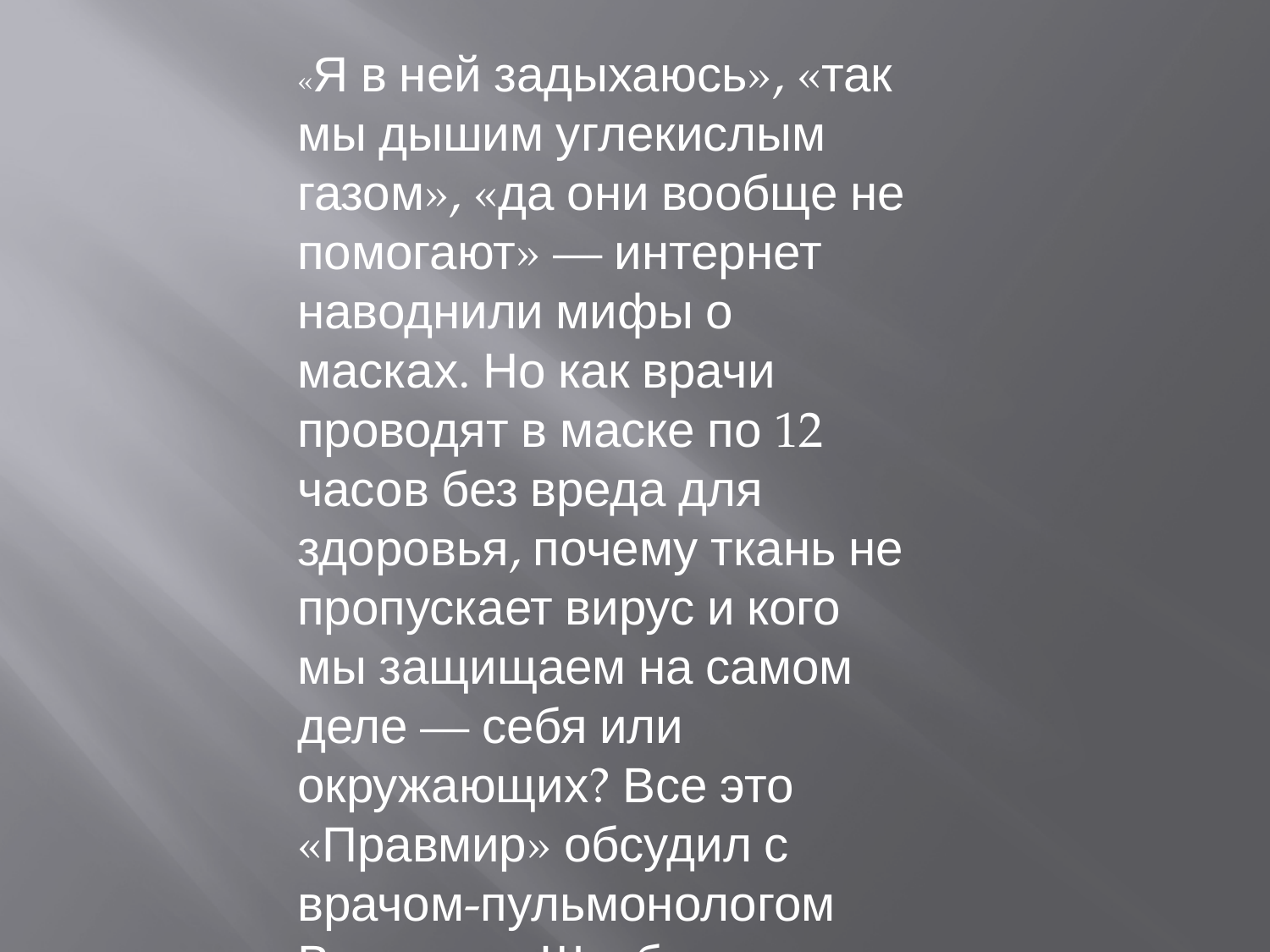

«Я в ней задыхаюсь», «так мы дышим углекислым газом», «да они вообще не помогают» — интернет наводнили мифы о масках. Но как врачи проводят в маске по 12 часов без вреда для здоровья, почему ткань не пропускает вирус и кого мы защищаем на самом деле — себя или окружающих? Все это «Правмир» обсудил с врачом-пульмонологом Василием Штабницким.